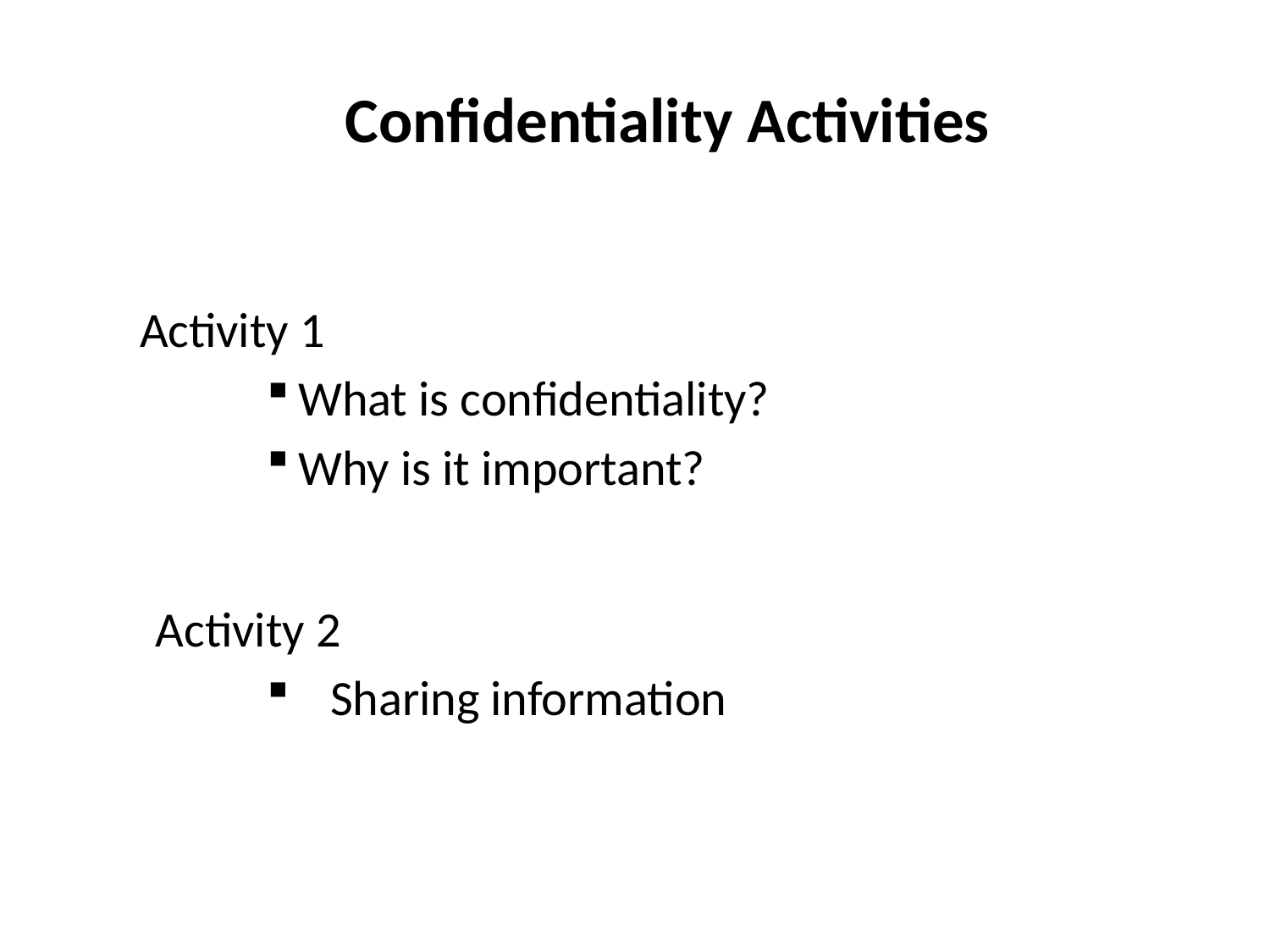

Confidentiality Activities
Activity 1
What is confidentiality?
Why is it important?

Activity 2
Sharing information